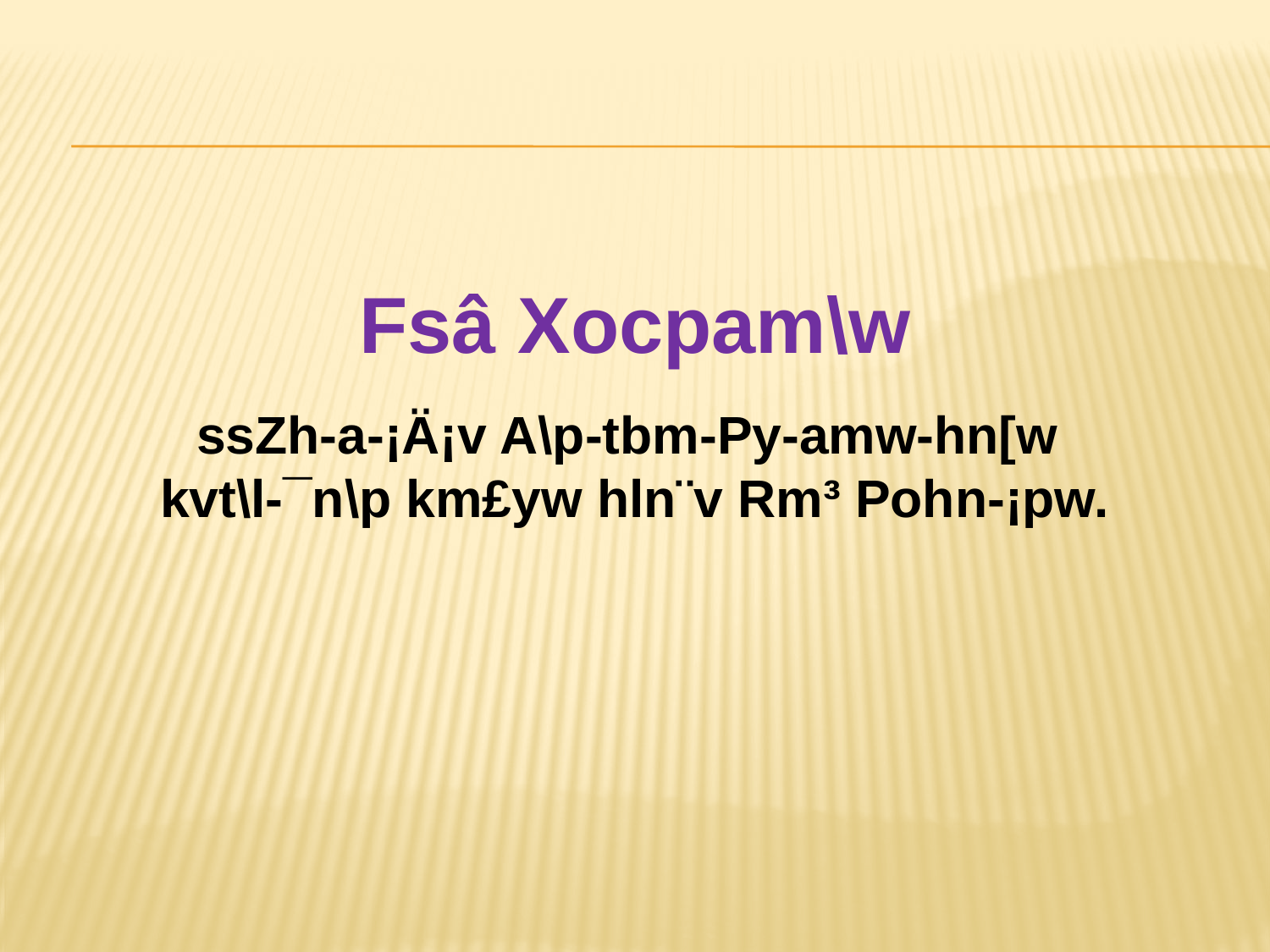

Fsâ Xocpam\w

ssZh-a-¡Ä¡v A\p-tbm-Py-amw-hn[w
kvt\l-¯n\p km£yw hln¨v Rm³ Pohn-¡pw.